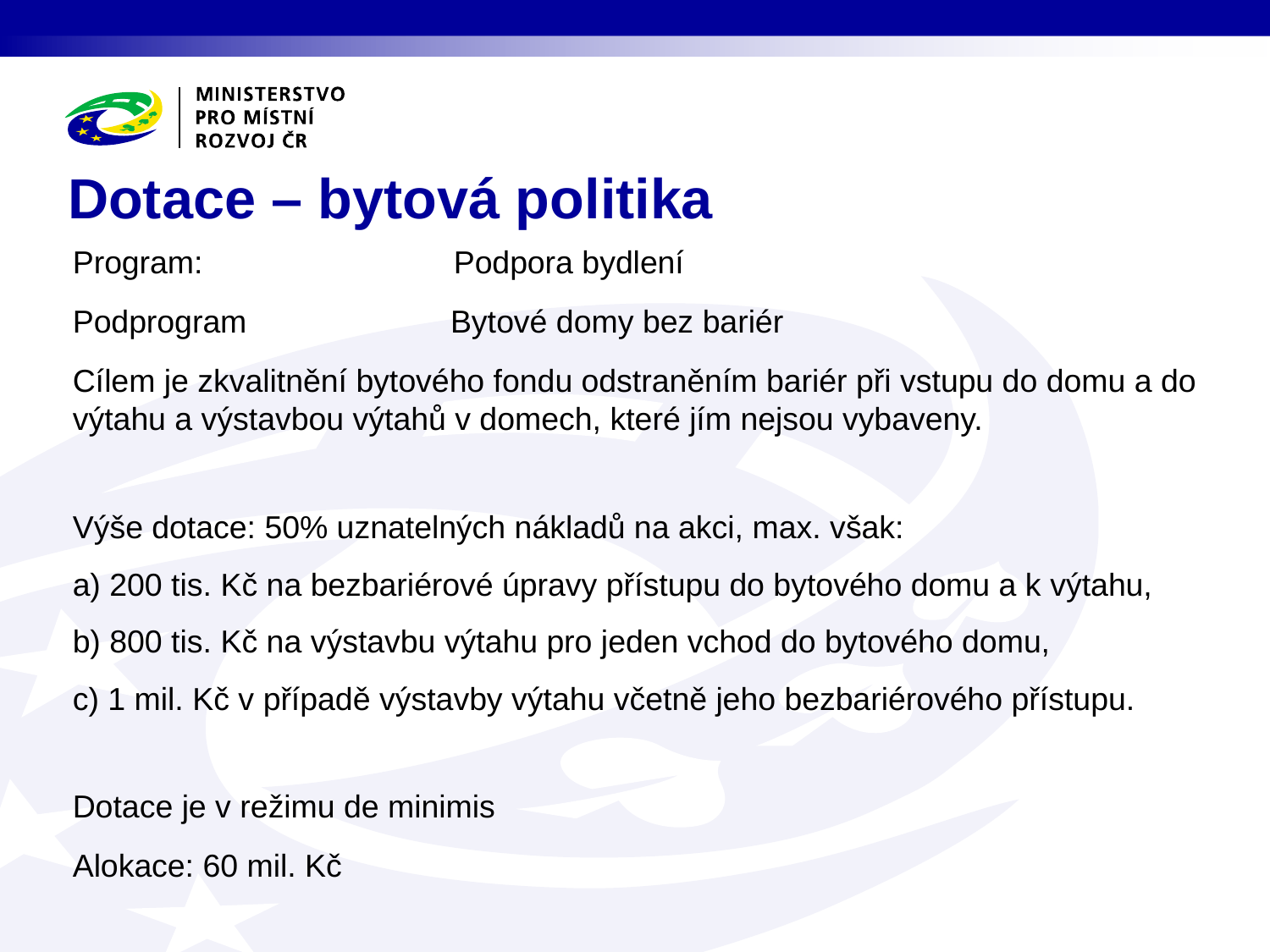

# Dotace – bytová politika
Program: 		Podpora bydlení
Podprogram                       Bytové domy bez bariér
Cílem je zkvalitnění bytového fondu odstraněním bariér při vstupu do domu a do výtahu a výstavbou výtahů v domech, které jím nejsou vybaveny.

Výše dotace: 50% uznatelných nákladů na akci, max. však:
a) 200 tis. Kč na bezbariérové úpravy přístupu do bytového domu a k výtahu,
b) 800 tis. Kč na výstavbu výtahu pro jeden vchod do bytového domu,
c) 1 mil. Kč v případě výstavby výtahu včetně jeho bezbariérového přístupu.

Dotace je v režimu de minimis
Alokace: 60 mil. Kč